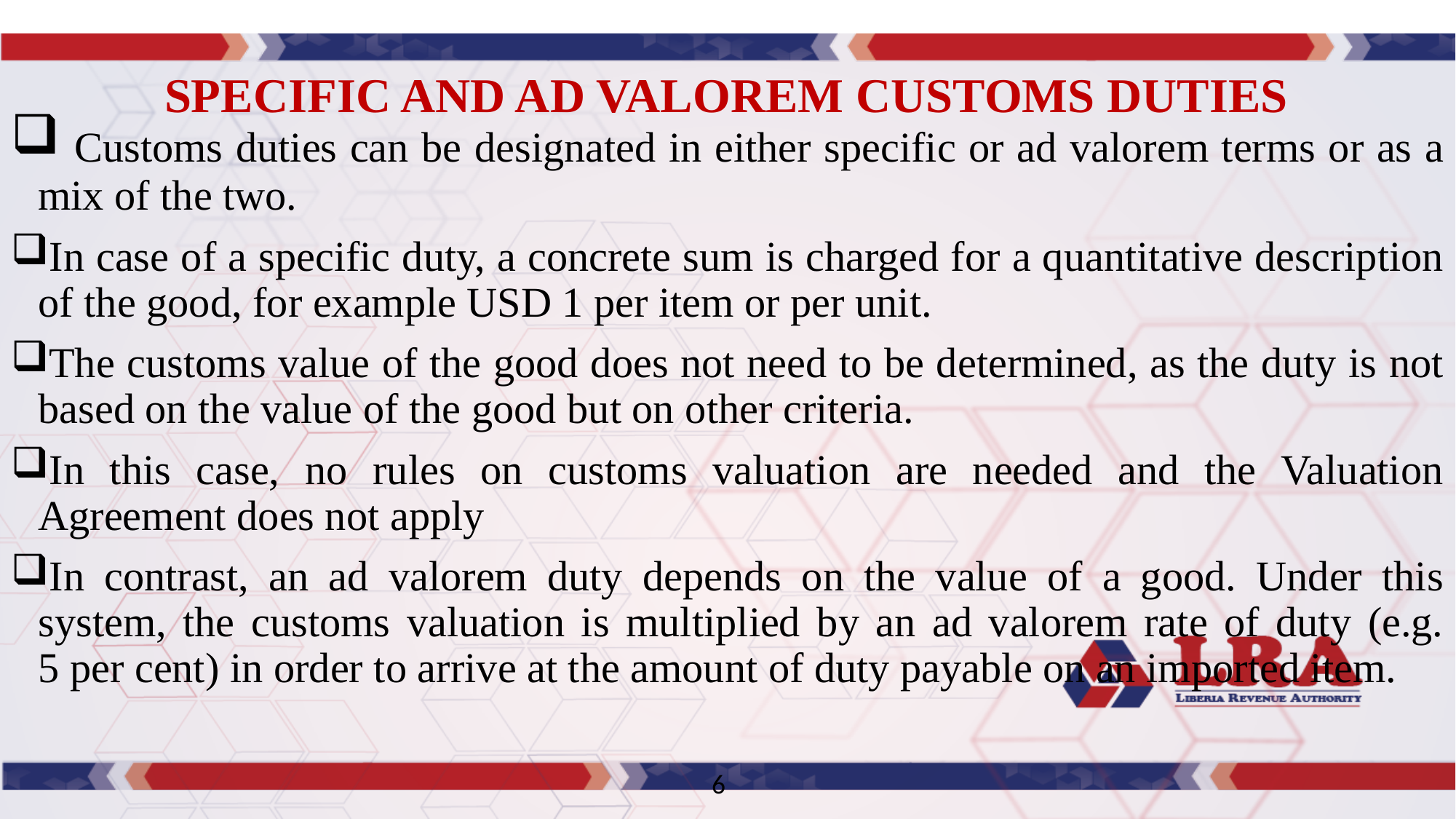

# SPECIFIC AND AD VALOREM CUSTOMS DUTIES
 Customs duties can be designated in either specific or ad valorem terms or as a mix of the two.
In case of a specific duty, a concrete sum is charged for a quantitative description of the good, for example USD 1 per item or per unit.
The customs value of the good does not need to be determined, as the duty is not based on the value of the good but on other criteria.
In this case, no rules on customs valuation are needed and the Valuation Agreement does not apply
In contrast, an ad valorem duty depends on the value of a good. Under this system, the customs valuation is multiplied by an ad valorem rate of duty (e.g. 5 per cent) in order to arrive at the amount of duty payable on an imported item.

6